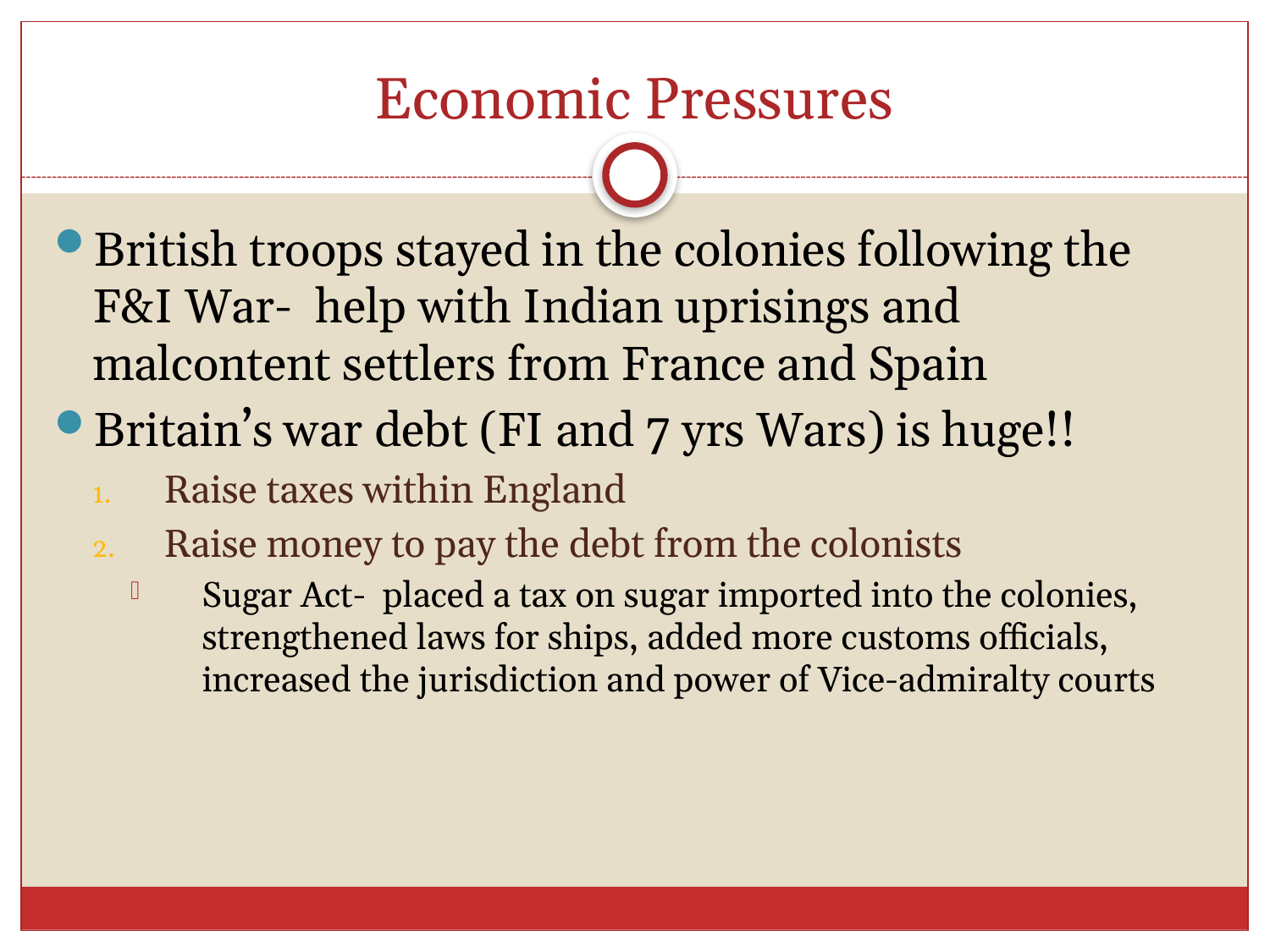

# Economic Pressures
British troops stayed in the colonies following the F&I War-  help with Indian uprisings and malcontent settlers from France and Spain
Britain’s war debt (FI and 7 yrs Wars) is huge!!
Raise taxes within England
Raise money to pay the debt from the colonists
Sugar Act-  placed a tax on sugar imported into the colonies, strengthened laws for ships, added more customs officials, increased the jurisdiction and power of Vice-admiralty courts